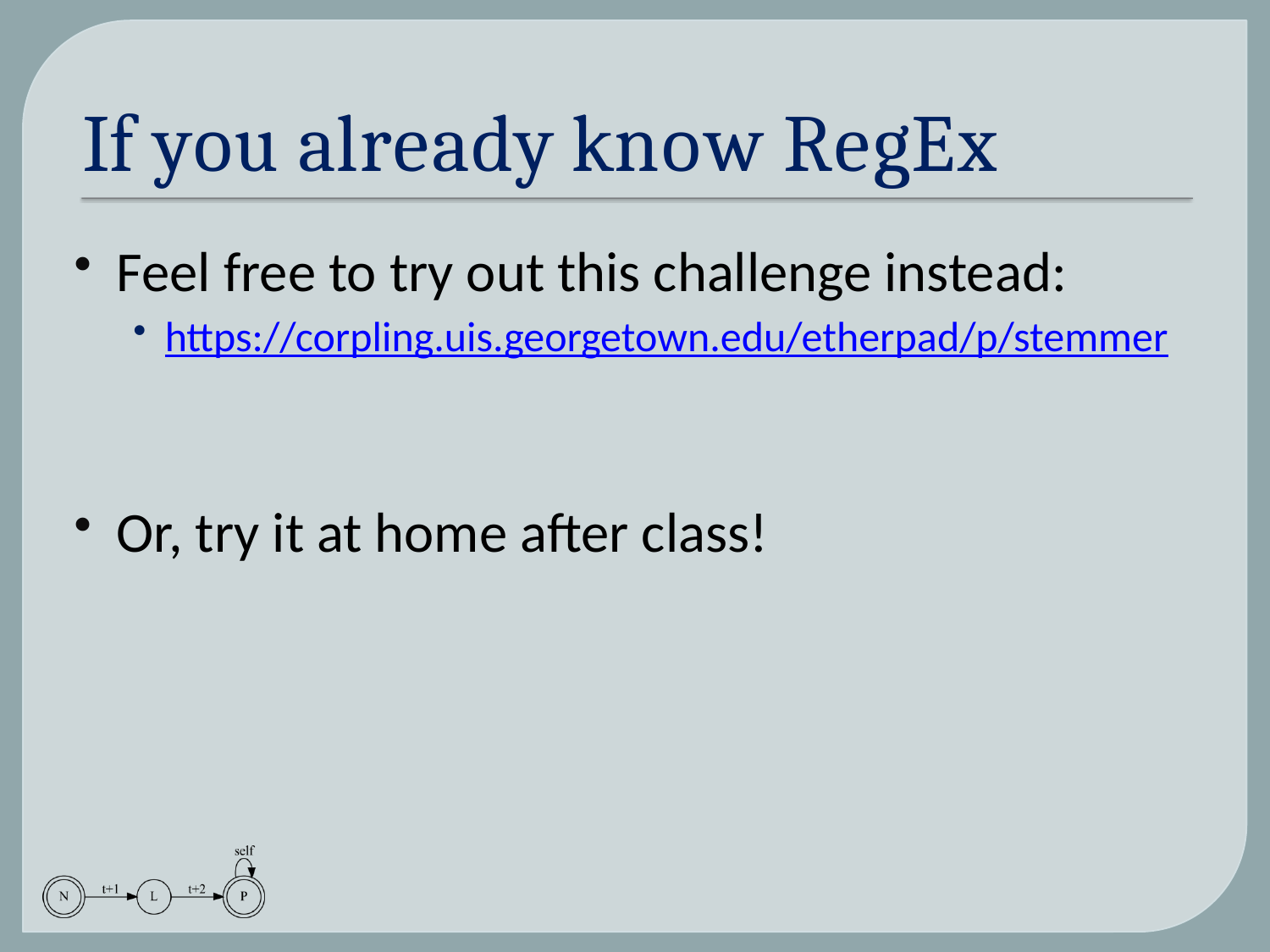

# If you already know RegEx
Feel free to try out this challenge instead:
https://corpling.uis.georgetown.edu/etherpad/p/stemmer

Or, try it at home after class!